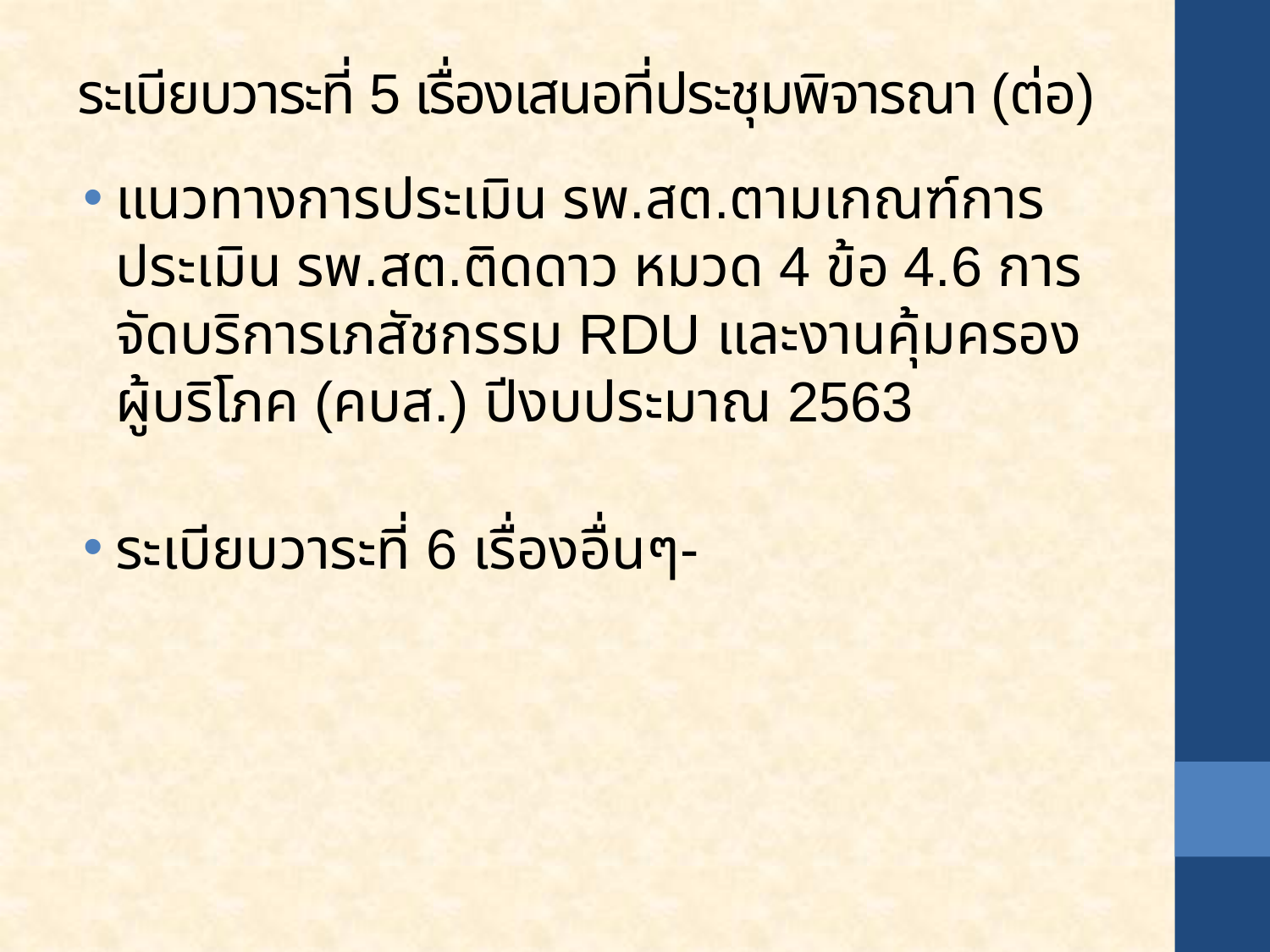

# ระเบียบวาระที่ 5 เรื่องเสนอที่ประชุมพิจารณา (ต่อ)
แนวทางการประเมิน รพ.สต.ตามเกณฑ์การประเมิน รพ.สต.ติดดาว หมวด 4 ข้อ 4.6 การจัดบริการเภสัชกรรม RDU และงานคุ้มครองผู้บริโภค (คบส.) ปีงบประมาณ 2563
ระเบียบวาระที่ 6 เรื่องอื่นๆ-